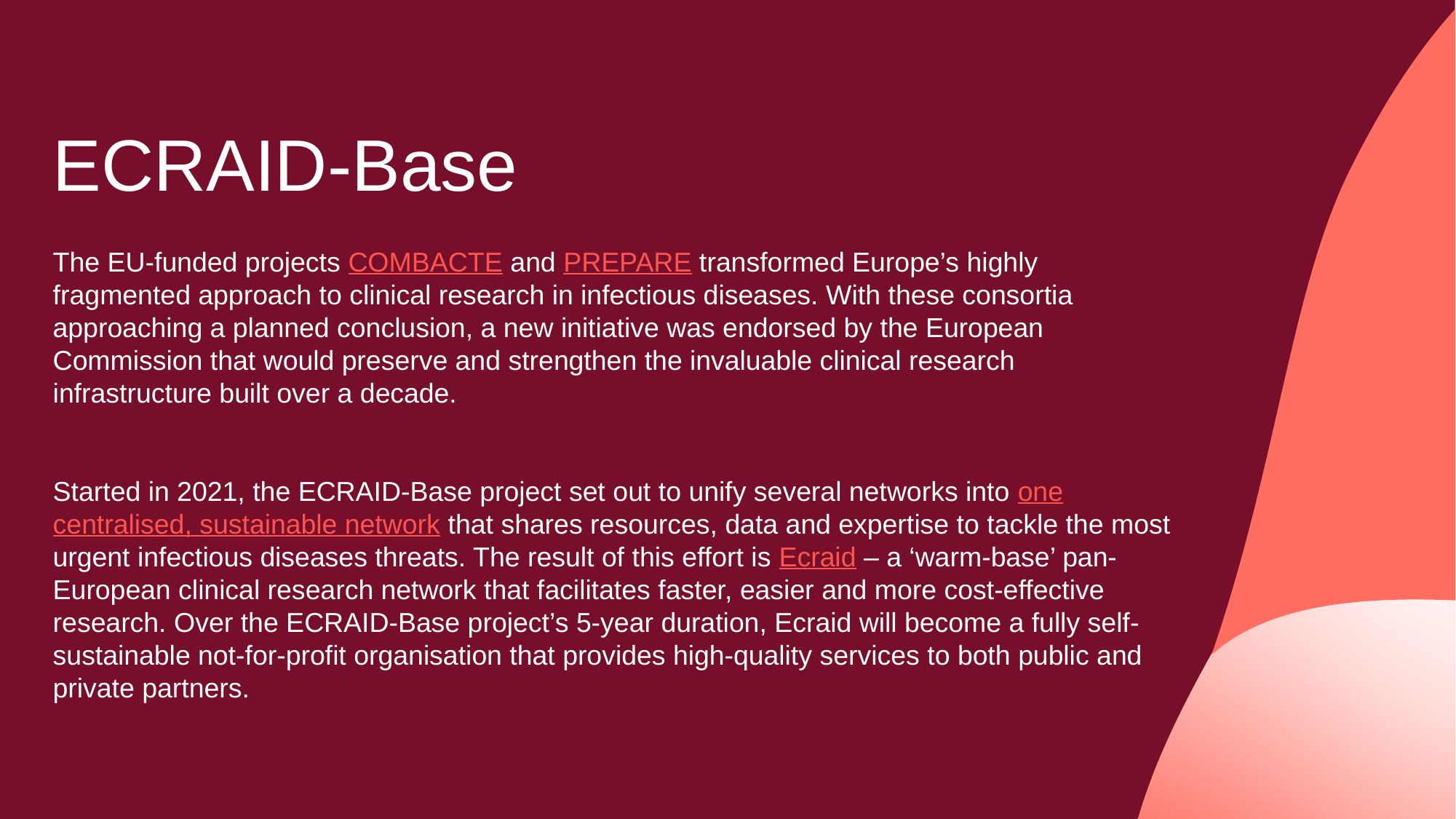

# ECRAID-Base
The EU-funded projects COMBACTE and PREPARE transformed Europe’s highly fragmented approach to clinical research in infectious diseases. With these consortia approaching a planned conclusion, a new initiative was endorsed by the European Commission that would preserve and strengthen the invaluable clinical research infrastructure built over a decade.

Started in 2021, the ECRAID-Base project set out to unify several networks into one centralised, sustainable network that shares resources, data and expertise to tackle the most urgent infectious diseases threats. The result of this effort is Ecraid – a ‘warm-base’ pan-European clinical research network that facilitates faster, easier and more cost-effective research. Over the ECRAID-Base project’s 5-year duration, Ecraid will become a fully self-sustainable not-for-profit organisation that provides high-quality services to both public and private partners.